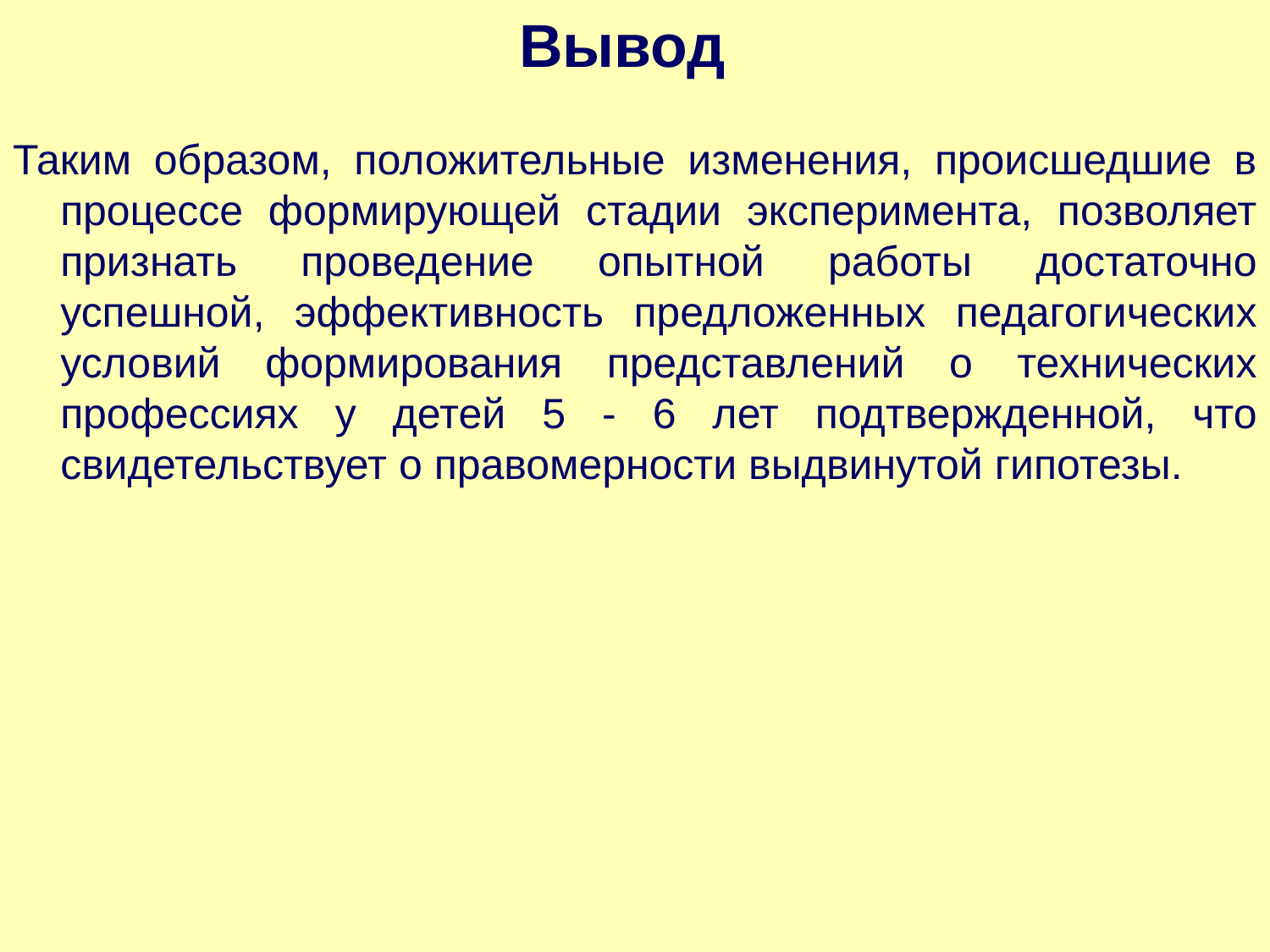

# Вывод
Таким образом, положительные изменения, происшедшие в процессе формирующей стадии эксперимента, позволяет признать проведение опытной работы достаточно успешной, эффективность предложенных педагогических условий формирования представлений о технических профессиях у детей 5 - 6 лет подтвержденной, что свидетельствует о правомерности выдвинутой гипотезы.